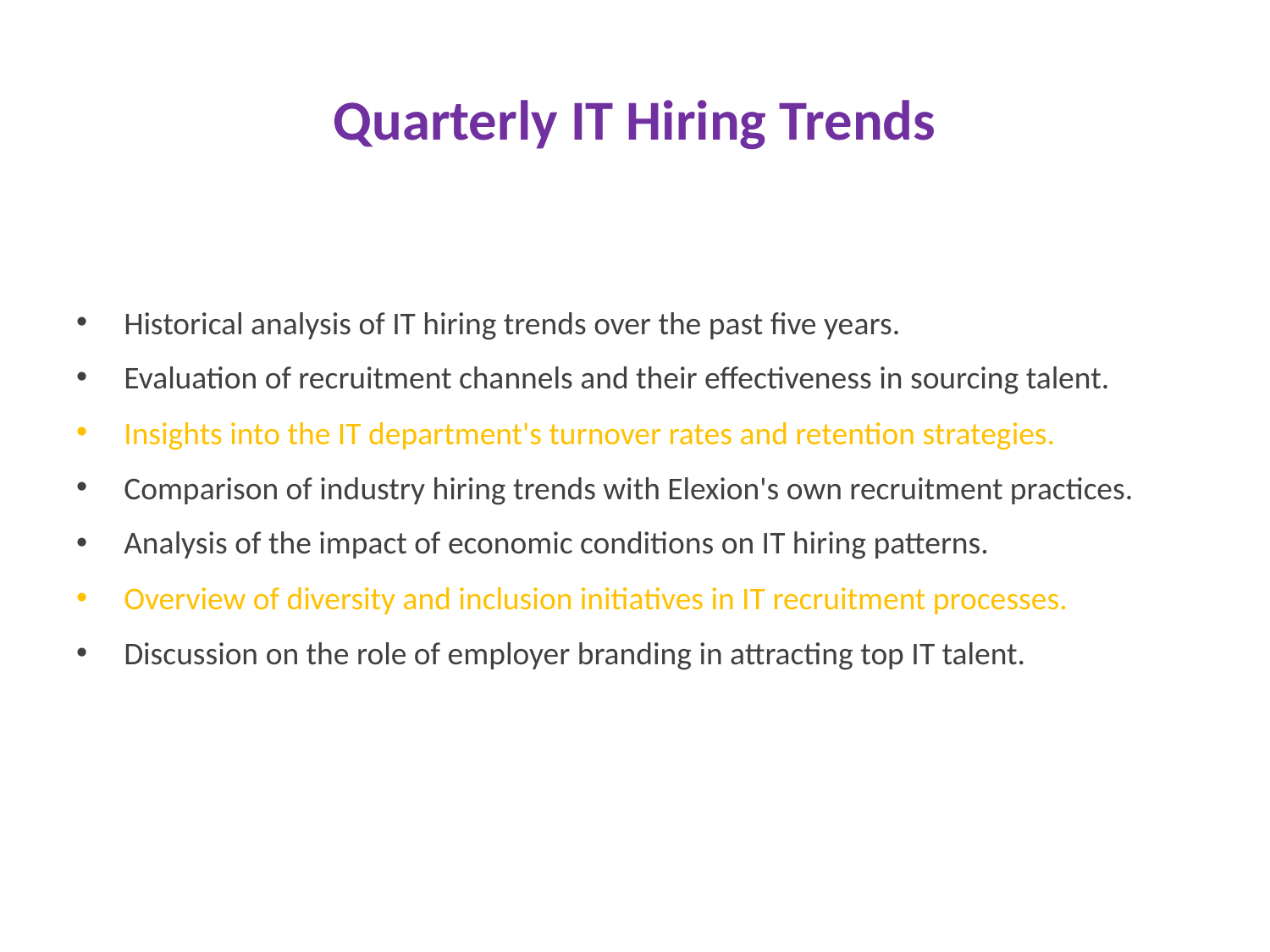

# Quarterly IT Hiring Trends

Historical analysis of IT hiring trends over the past five years.
Evaluation of recruitment channels and their effectiveness in sourcing talent.
Insights into the IT department's turnover rates and retention strategies.
Comparison of industry hiring trends with Elexion's own recruitment practices.
Analysis of the impact of economic conditions on IT hiring patterns.
Overview of diversity and inclusion initiatives in IT recruitment processes.
Discussion on the role of employer branding in attracting top IT talent.